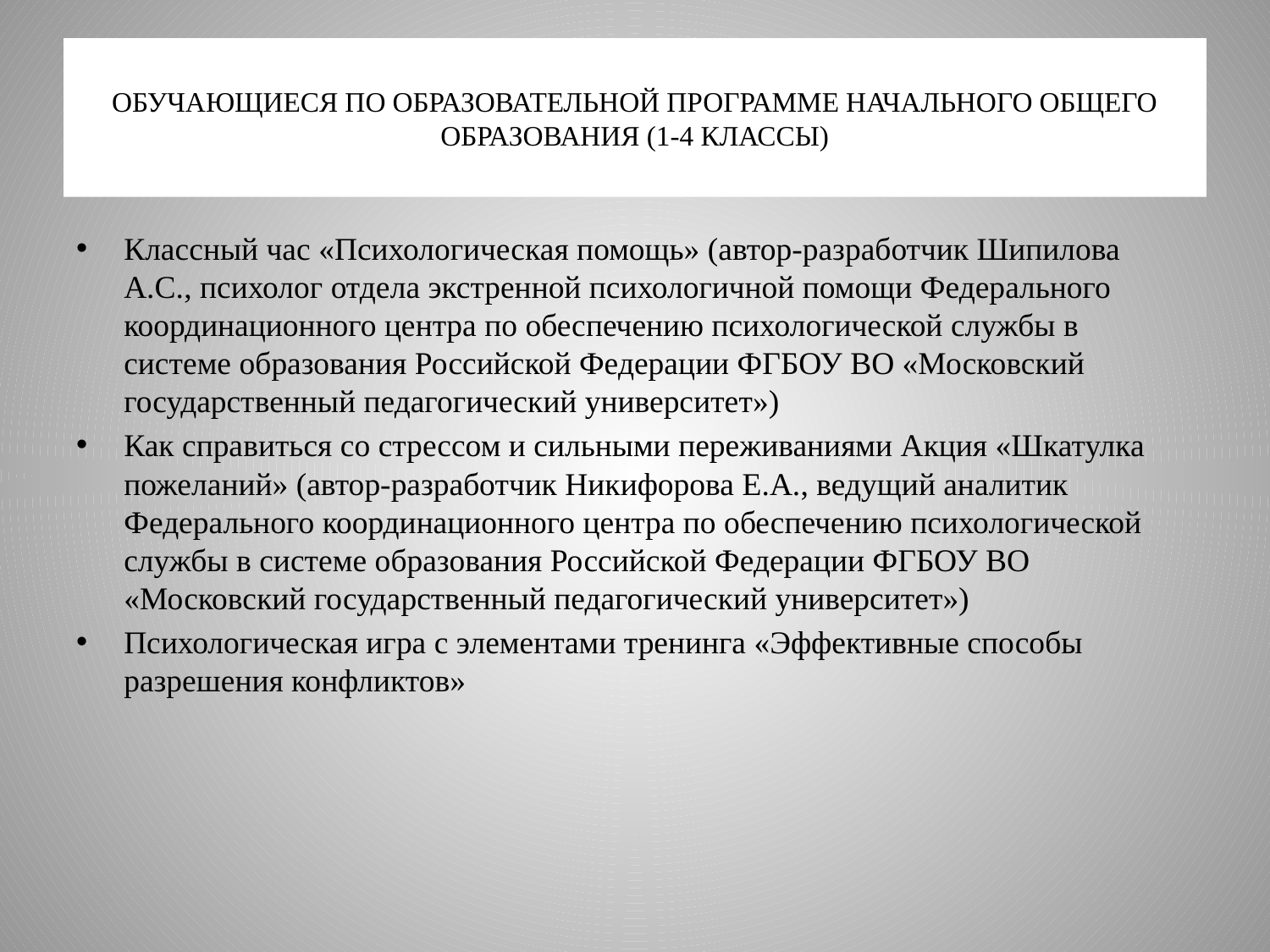

# ОБУЧАЮЩИЕСЯ ПО ОБРАЗОВАТЕЛЬНОЙ ПРОГРАММЕ НАЧАЛЬНОГО ОБЩЕГО ОБРАЗОВАНИЯ (1-4 КЛАССЫ)
Классный час «Психологическая помощь» (автор-разработчик Шипилова А.С., психолог отдела экстренной психологичной помощи Федерального координационного центра по обеспечению психологической службы в системе образования Российской Федерации ФГБОУ ВО «Московский государственный педагогический университет»)
Как справиться со стрессом и сильными переживаниями Акция «Шкатулка пожеланий» (автор-разработчик Никифорова Е.А., ведущий аналитик Федерального координационного центра по обеспечению психологической службы в системе образования Российской Федерации ФГБОУ ВО «Московский государственный педагогический университет»)
Психологическая игра с элементами тренинга «Эффективные способы разрешения конфликтов»